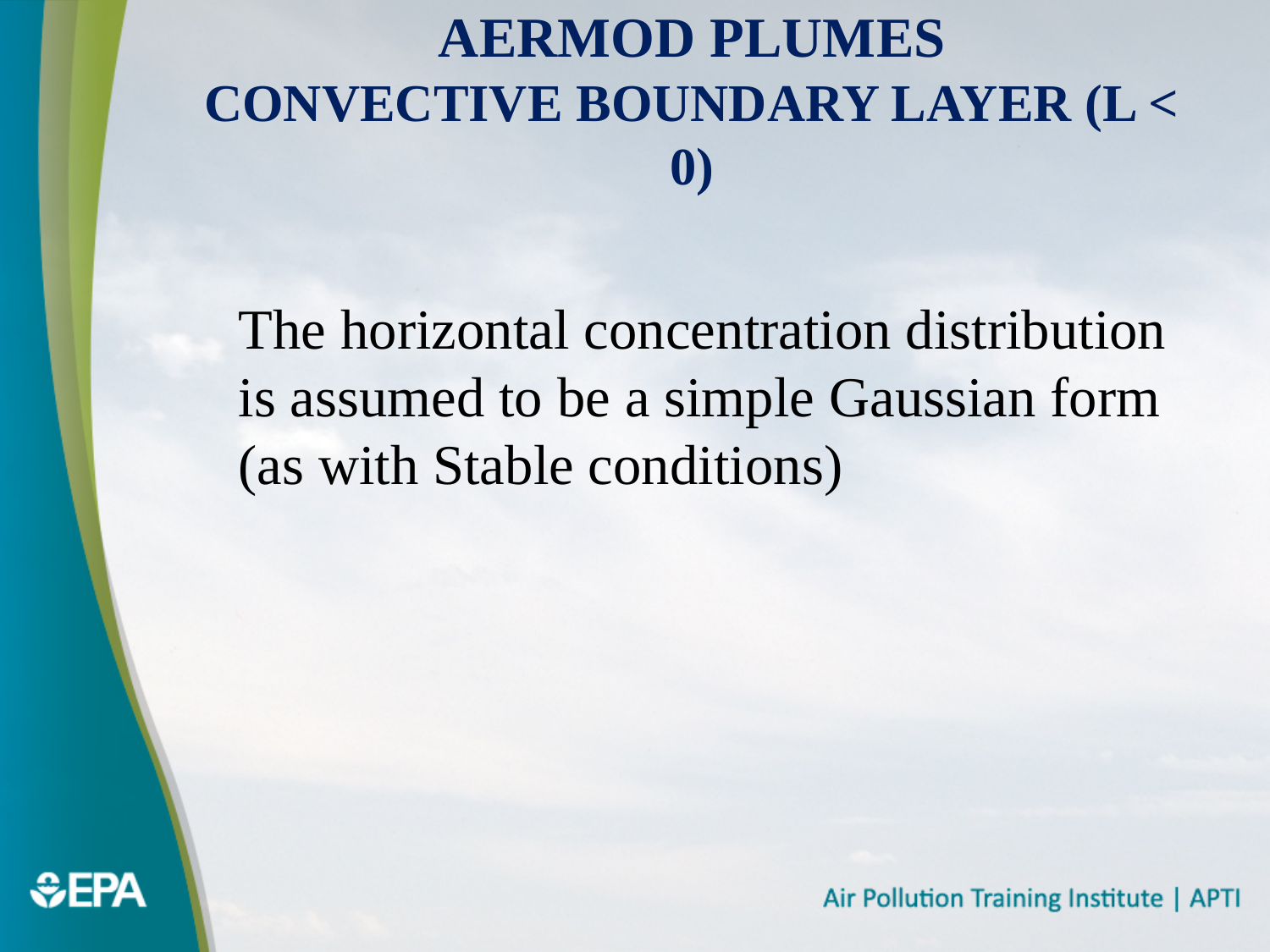

AERMOD PLUMES
Convective Boundary Layer (L < 0)

The horizontal concentration distribution is assumed to be a simple Gaussian form (as with Stable conditions)